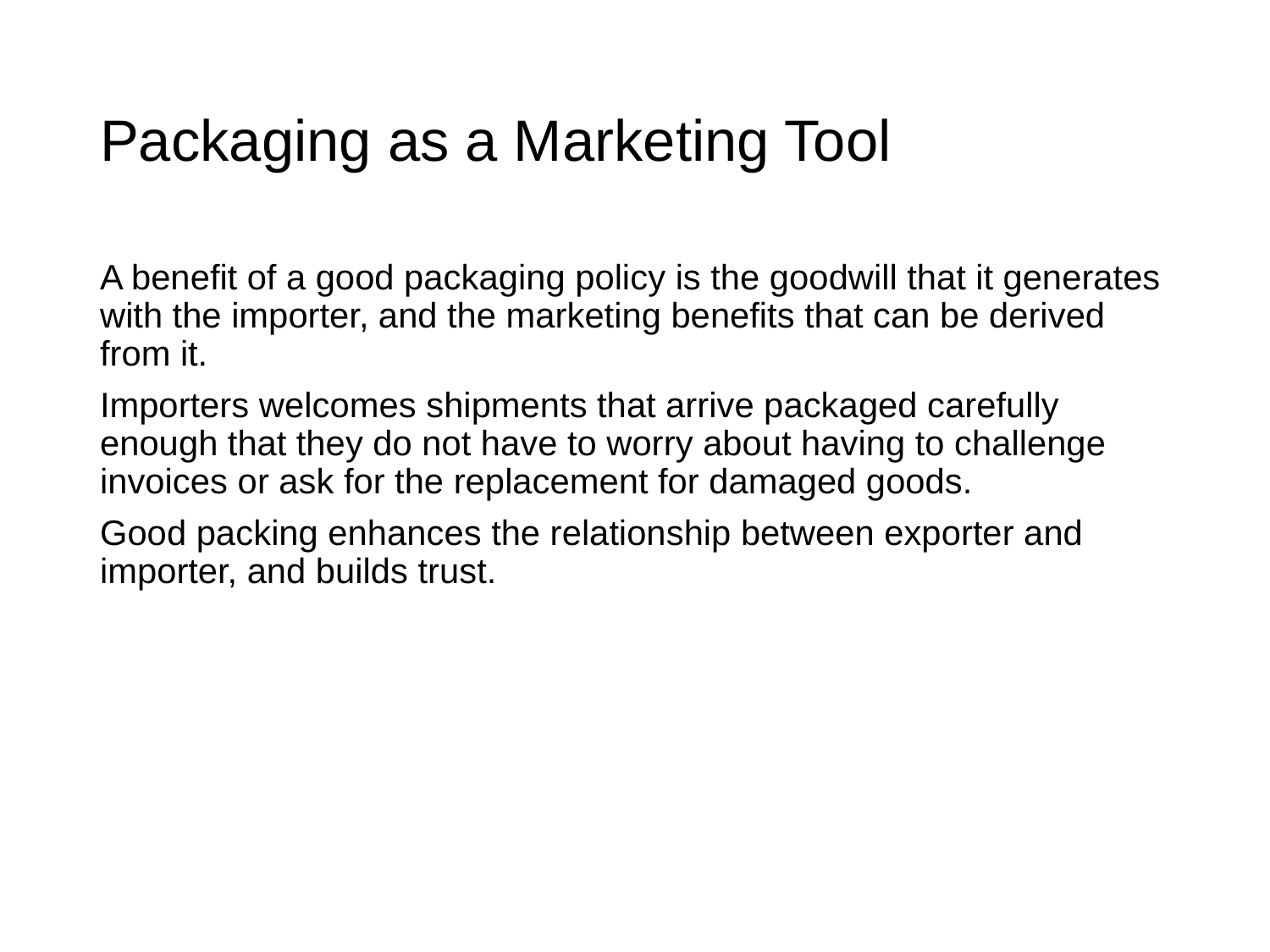

# Packaging as a Marketing Tool
A benefit of a good packaging policy is the goodwill that it generates with the importer, and the marketing benefits that can be derived from it.
Importers welcomes shipments that arrive packaged carefully enough that they do not have to worry about having to challenge invoices or ask for the replacement for damaged goods.
Good packing enhances the relationship between exporter and importer, and builds trust.